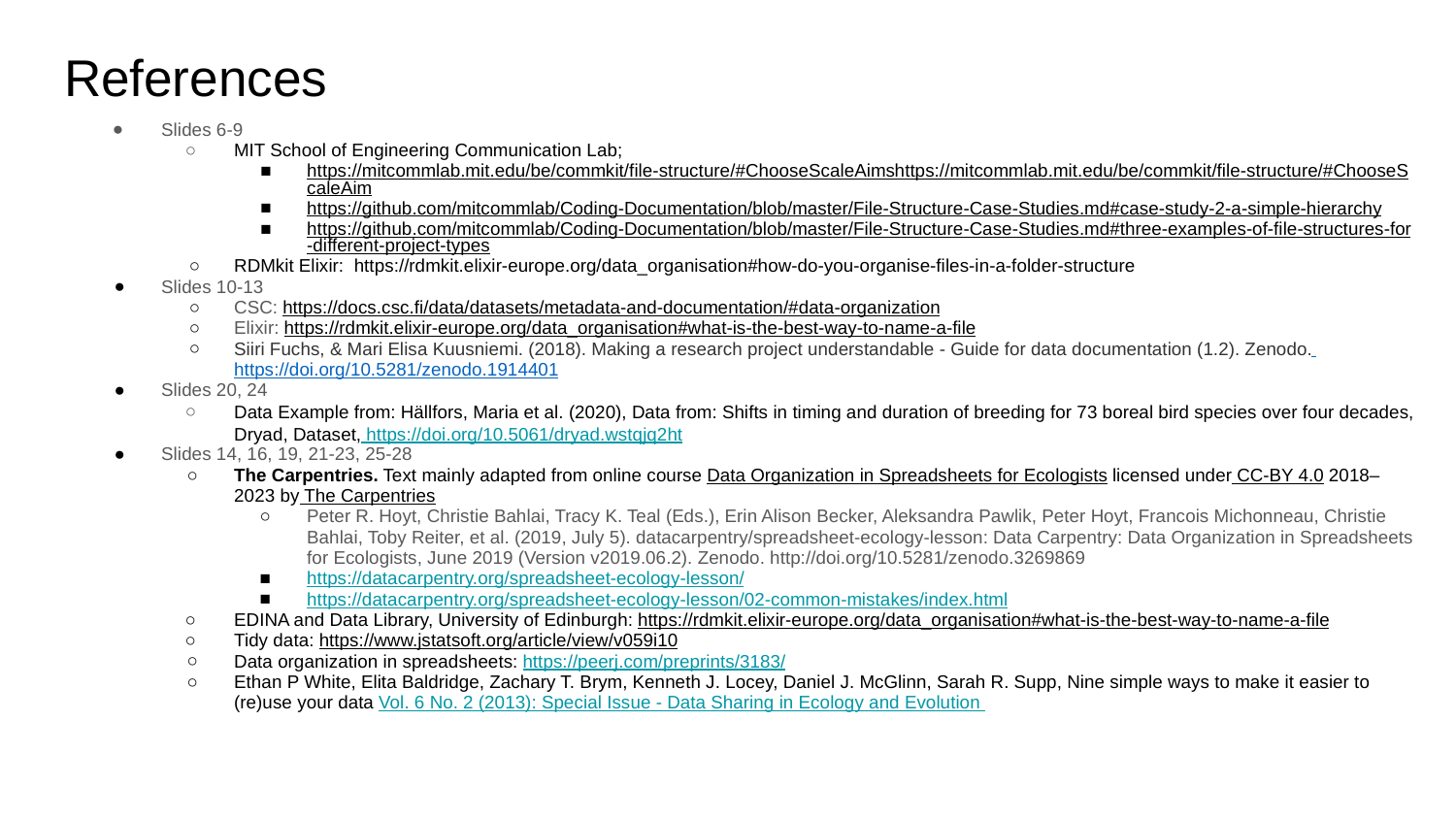

# References
Slides 6-9
MIT School of Engineering Communication Lab;
https://mitcommlab.mit.edu/be/commkit/file-structure/#ChooseScaleAims​https://mitcommlab.mit.edu/be/commkit/file-structure/#ChooseScaleAim
https://github.com/mitcommlab/Coding-Documentation/blob/master/File-Structure-Case-Studies.md#case-study-2-a-simple-hierarchy​
https://github.com/mitcommlab/Coding-Documentation/blob/master/File-Structure-Case-Studies.md#three-examples-of-file-structures-for-different-project-types
RDMkit Elixir:  https://rdmkit.elixir-europe.org/data_organisation#how-do-you-organise-files-in-a-folder-structure ​
Slides 10-13
CSC: https://docs.csc.fi/data/datasets/metadata-and-documentation/#data-organization
Elixir: https://rdmkit.elixir-europe.org/data_organisation#what-is-the-best-way-to-name-a-file
Siiri Fuchs, & Mari Elisa Kuusniemi. (2018). Making a research project understandable - Guide for data documentation (1.2). Zenodo. https://doi.org/10.5281/zenodo.1914401​
Slides 20, 24
Data Example from: Hällfors, Maria et al. (2020), Data from: Shifts in timing and duration of breeding for 73 boreal bird species over four decades, Dryad, Dataset, https://doi.org/10.5061/dryad.wstqjq2ht
Slides 14, 16, 19, 21-23, 25-28
The Carpentries. Text mainly adapted from online course Data Organization in Spreadsheets for Ecologists licensed under CC-BY 4.0 2018–2023 by The Carpentries
Peter R. Hoyt, Christie Bahlai, Tracy K. Teal (Eds.), Erin Alison Becker, Aleksandra Pawlik, Peter Hoyt, Francois Michonneau, Christie Bahlai, Toby Reiter, et al. (2019, July 5). datacarpentry/spreadsheet-ecology-lesson: Data Carpentry: Data Organization in Spreadsheets for Ecologists, June 2019 (Version v2019.06.2). Zenodo. http://doi.org/10.5281/zenodo.3269869
https://datacarpentry.org/spreadsheet-ecology-lesson/
https://datacarpentry.org/spreadsheet-ecology-lesson/02-common-mistakes/index.html
EDINA and Data Library, University of Edinburgh: https://rdmkit.elixir-europe.org/data_organisation#what-is-the-best-way-to-name-a-file
Tidy data: https://www.jstatsoft.org/article/view/v059i10
Data organization in spreadsheets: https://peerj.com/preprints/3183/
Ethan P White, Elita Baldridge, Zachary T. Brym, Kenneth J. Locey, Daniel J. McGlinn, Sarah R. Supp, Nine simple ways to make it easier to (re)use your data Vol. 6 No. 2 (2013): Special Issue - Data Sharing in Ecology and Evolution